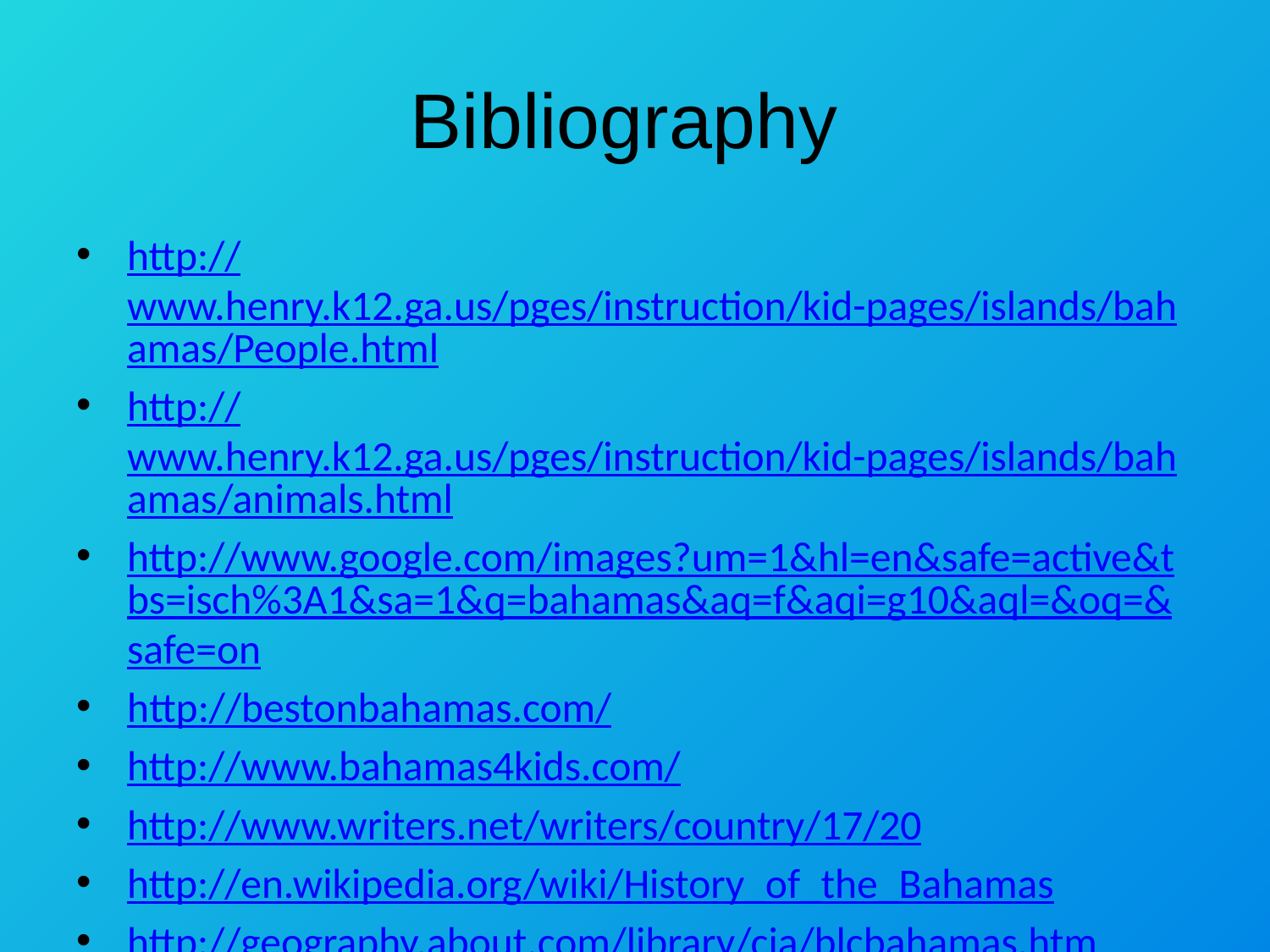

# Bibliography
http://www.henry.k12.ga.us/pges/instruction/kid-pages/islands/bahamas/People.html
http://www.henry.k12.ga.us/pges/instruction/kid-pages/islands/bahamas/animals.html
http://www.google.com/images?um=1&hl=en&safe=active&tbs=isch%3A1&sa=1&q=bahamas&aq=f&aqi=g10&aql=&oq=&safe=on
http://bestonbahamas.com/
http://www.bahamas4kids.com/
http://www.writers.net/writers/country/17/20
http://en.wikipedia.org/wiki/History_of_the_Bahamas
http://geography.about.com/library/cia/blcbahamas.htm